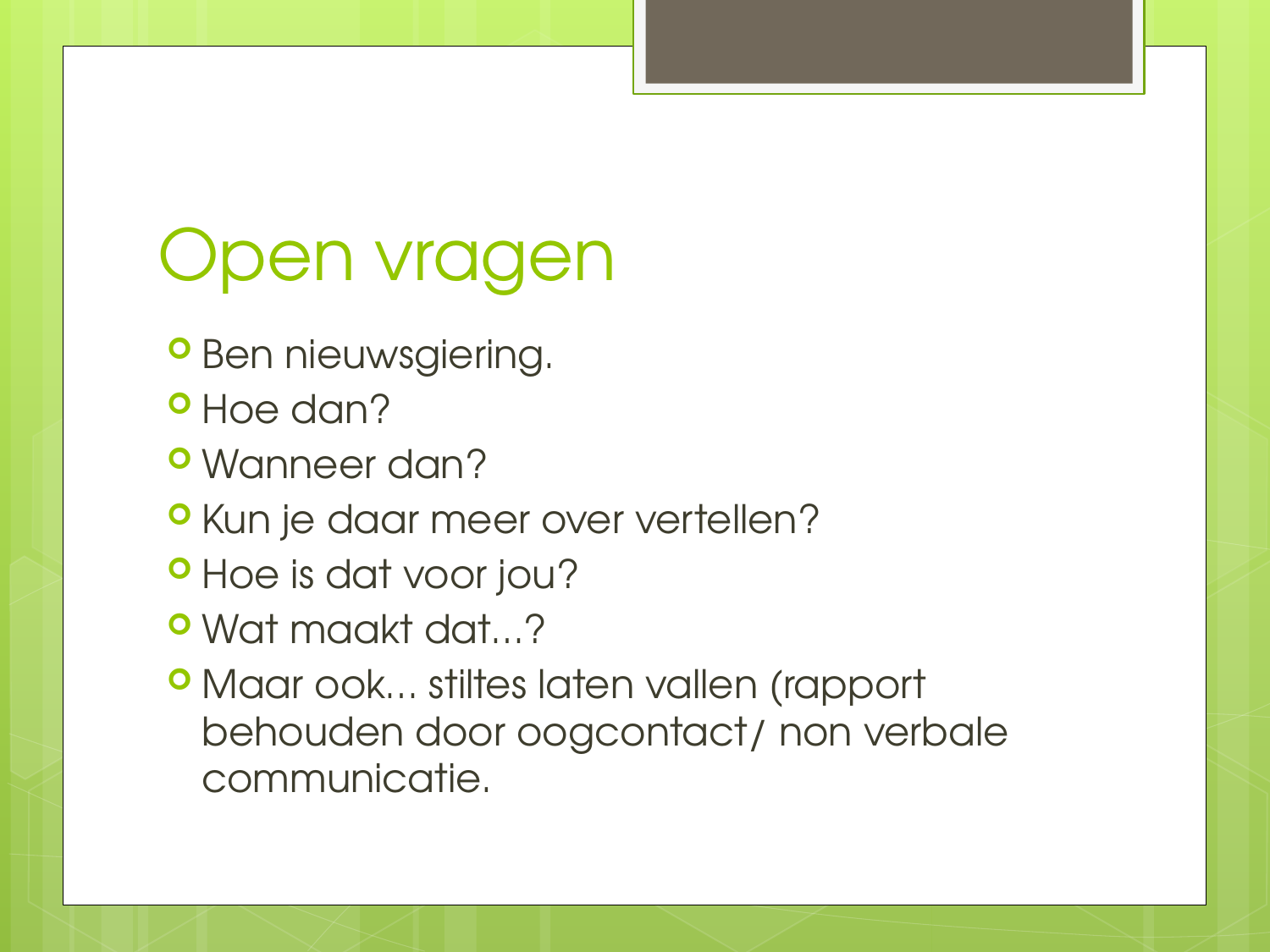

# Open vragen
Ben nieuwsgiering.
Hoe dan?
Wanneer dan?
Kun je daar meer over vertellen?
Hoe is dat voor jou?
Wat maakt dat…?
Maar ook… stiltes laten vallen (rapport behouden door oogcontact/ non verbale communicatie.